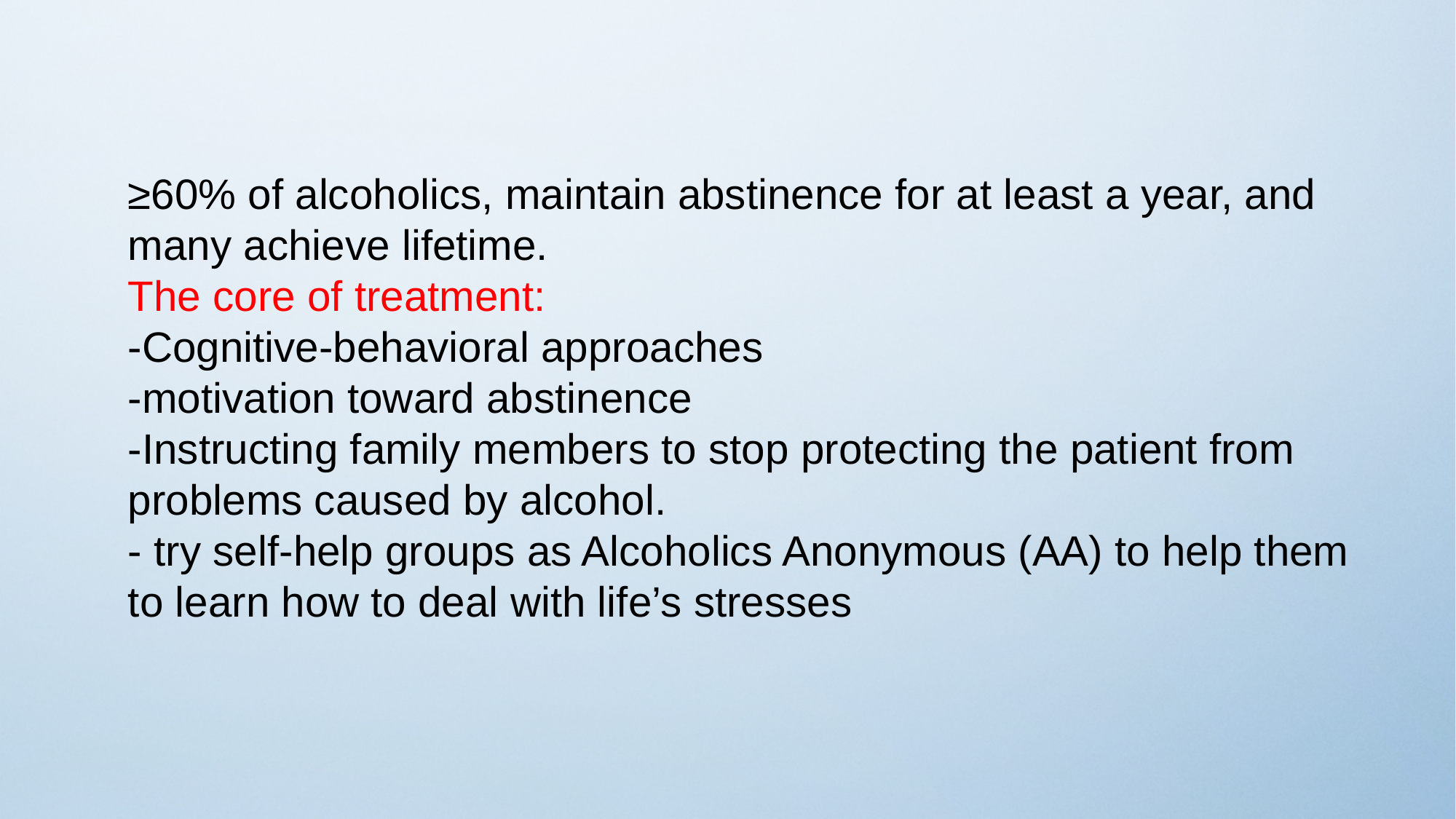

≥60% of alcoholics, maintain abstinence for at least a year, and many achieve lifetime.
The core of treatment:
-Cognitive-behavioral approaches
-motivation toward abstinence
-Instructing family members to stop protecting the patient from problems caused by alcohol.
- try self-help groups as Alcoholics Anonymous (AA) to help them to learn how to deal with life’s stresses